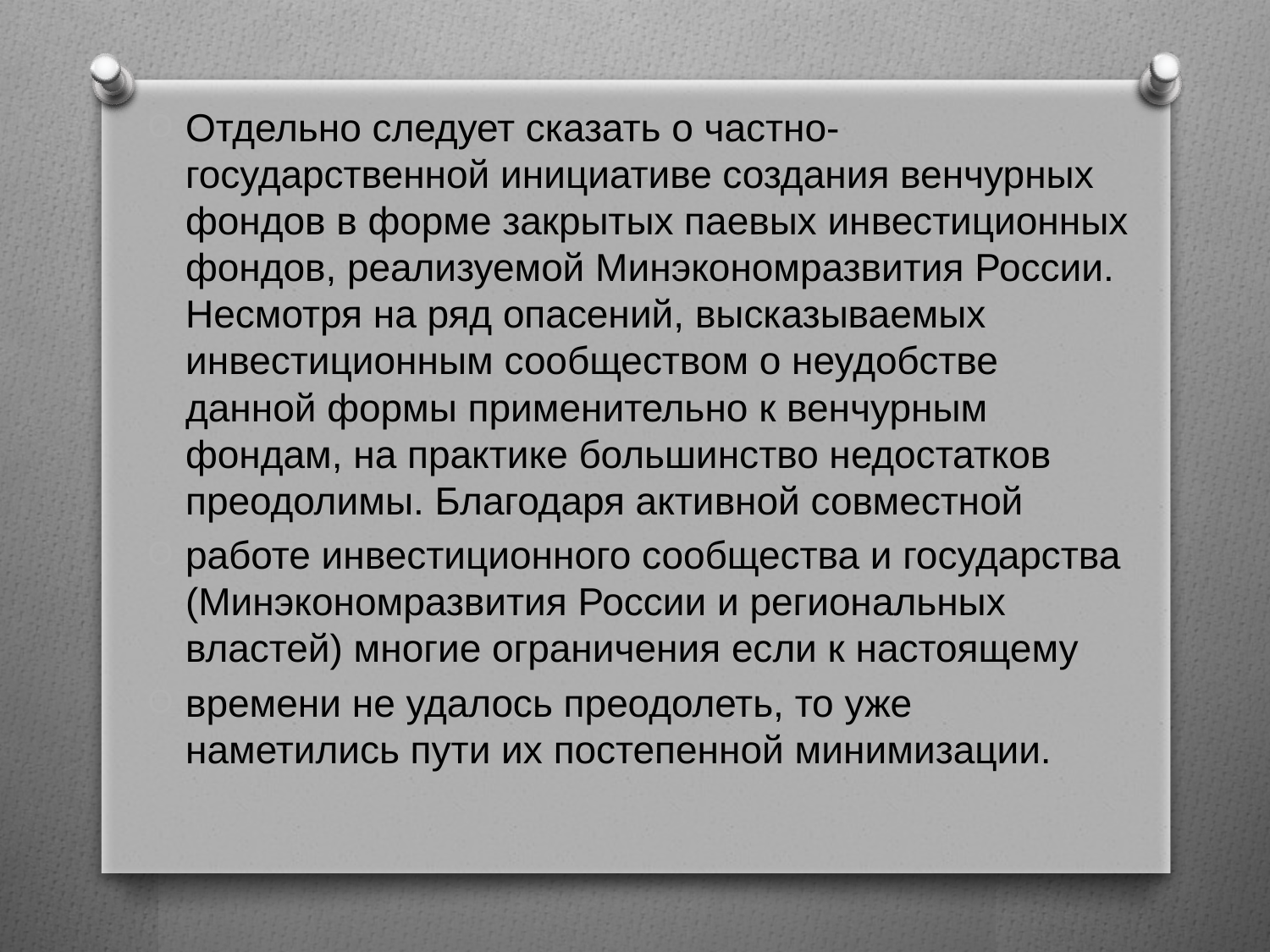

#
Отдельно следует сказать о частно-государственной инициативе создания венчурных фондов в форме закрытых паевых инвестиционных фондов, реализуемой Минэкономразвития России. Несмотря на ряд опасений, высказываемых инвестиционным сообществом о неудобстве данной формы применительно к венчурным фондам, на практике большинство недостатков преодолимы. Благодаря активной совместной
работе инвестиционного сообщества и государства (Минэкономразвития России и региональных властей) многие ограничения если к настоящему
времени не удалось преодолеть, то уже наметились пути их постепенной минимизации.